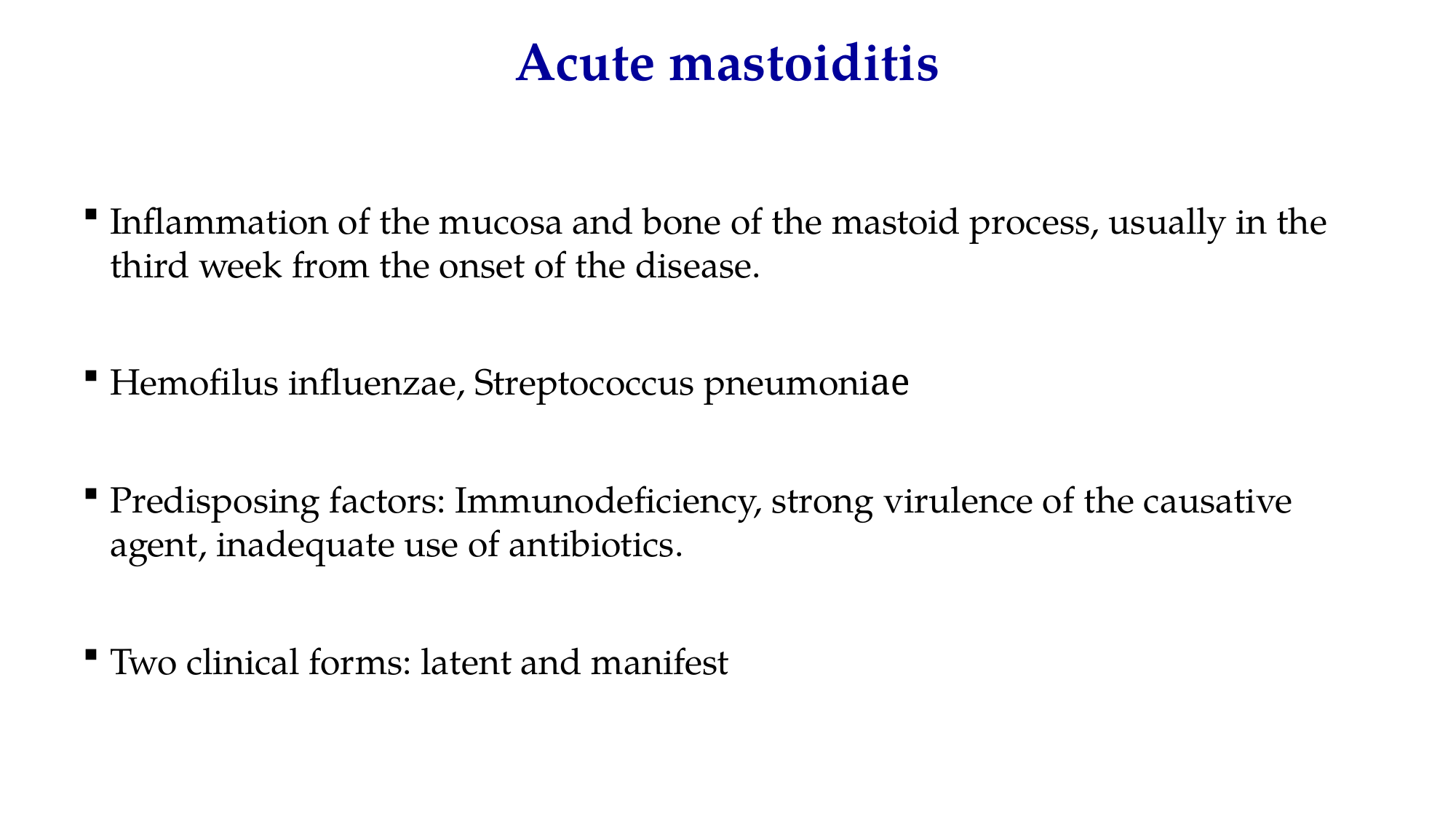

Acute mastoiditis
Inflammation of the mucosa and bone of the mastoid process, usually in the third week from the onset of the disease.

Hemofilus influenzae, Streptococcus pneumoniае

Predisposing factors: Immunodeficiency, strong virulence of the causative agent, inadequate use of antibiotics.

Two clinical forms: latent and manifest